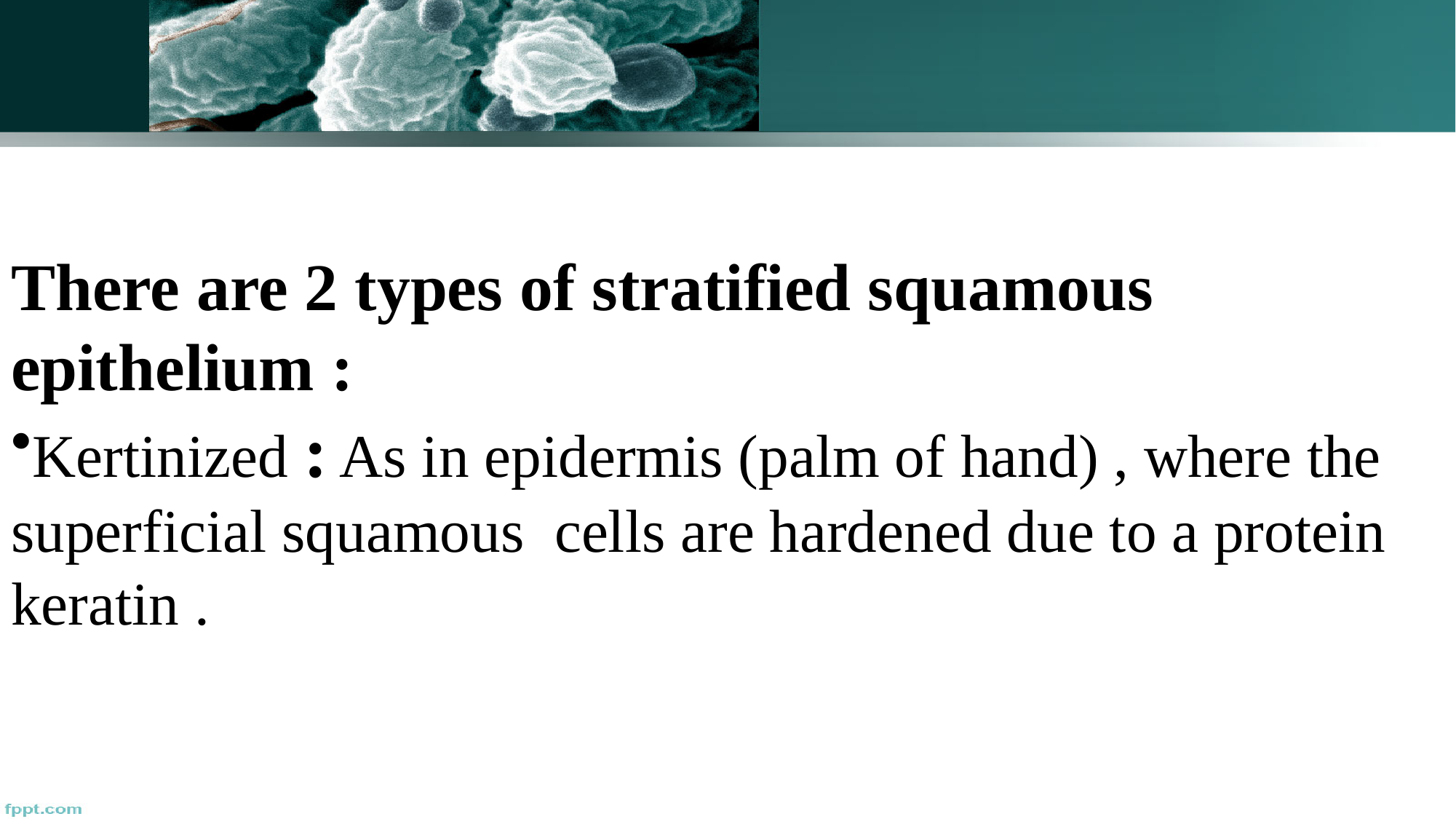

There are 2 types of stratified squamous epithelium :
Kertinized : As in epidermis (palm of hand) , where the superficial squamous  cells are hardened due to a protein keratin .